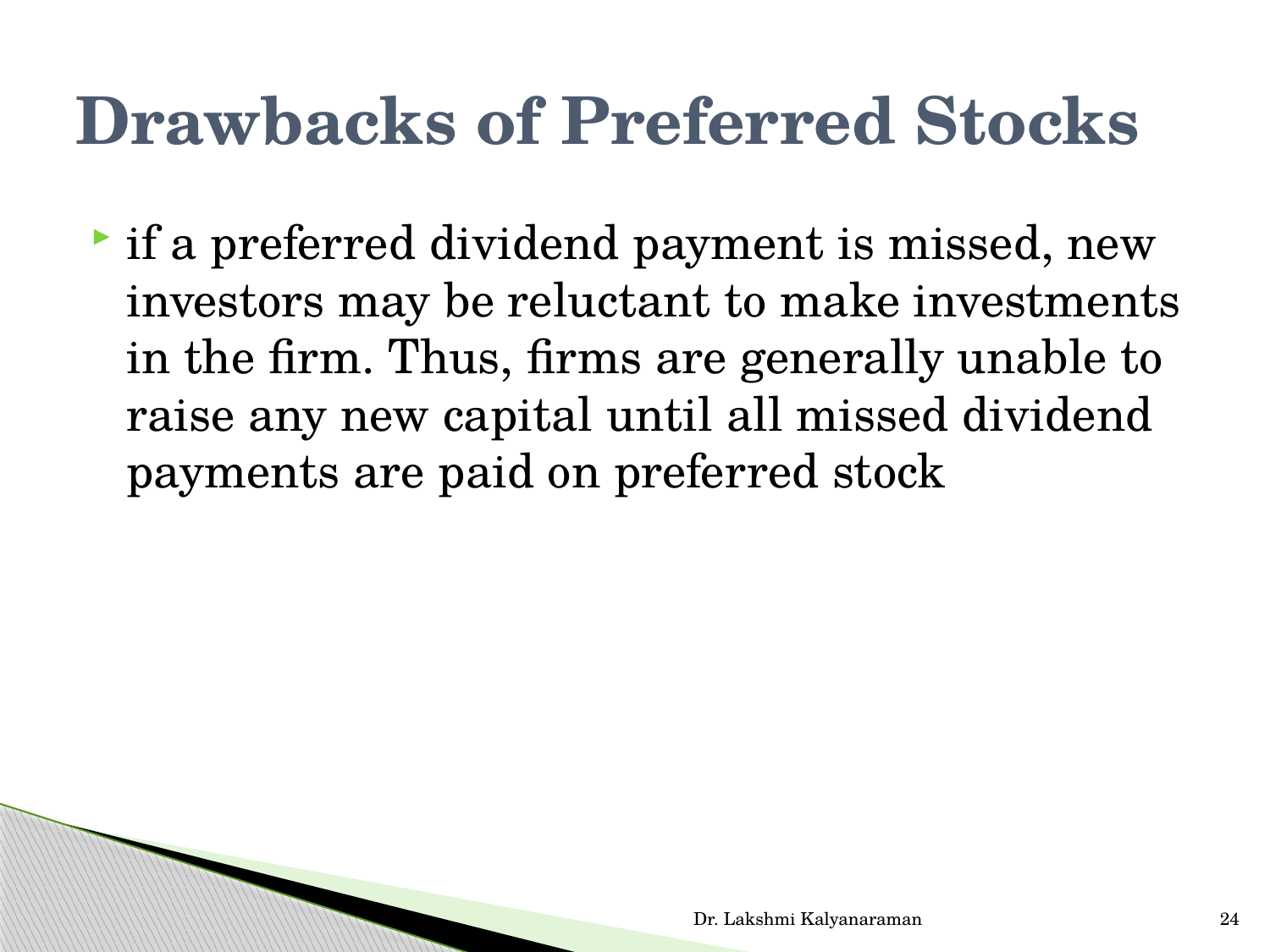

# Drawbacks of Preferred Stocks
if a preferred dividend payment is missed, new investors may be reluctant to make investments in the firm. Thus, firms are generally unable to raise any new capital until all missed dividend payments are paid on preferred stock

Dr. Lakshmi Kalyanaraman
24